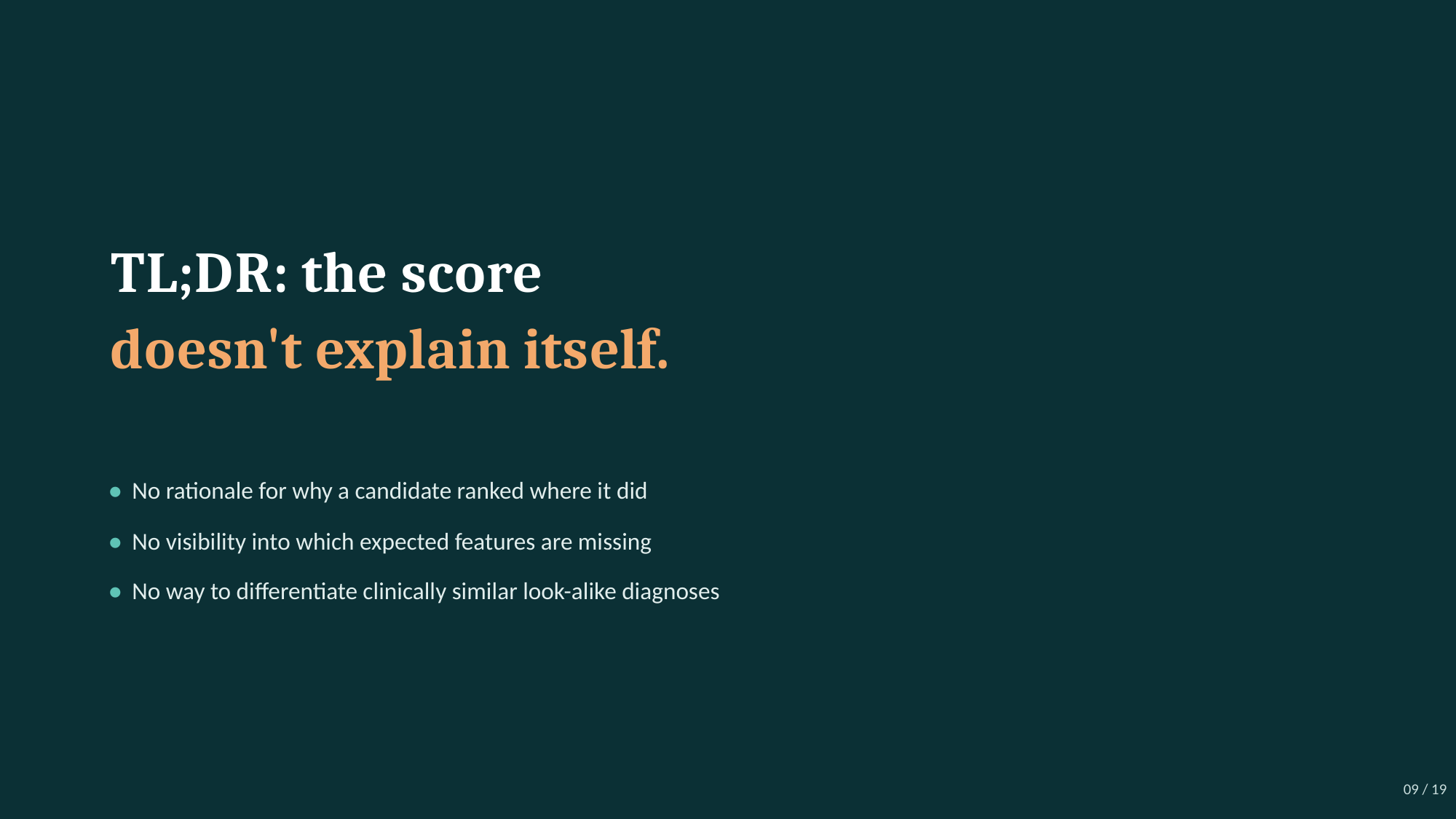

TL;DR: the score
doesn't explain itself.
•  No rationale for why a candidate ranked where it did
•  No visibility into which expected features are missing
•  No way to differentiate clinically similar look-alike diagnoses
09 / 19